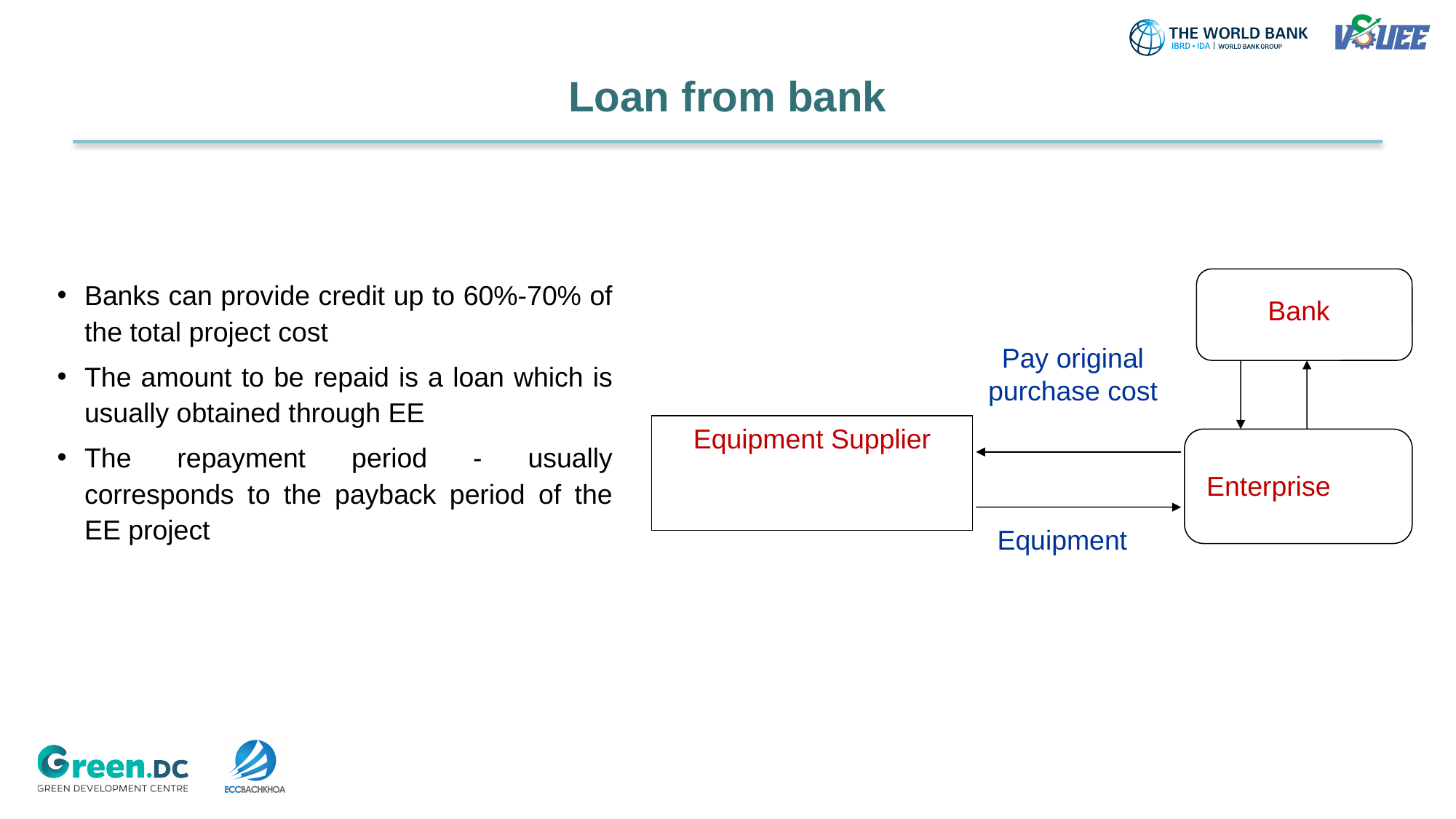

# Loan from bank

Bank
Pay original purchase cost

Equipment Supplier

Enterprise

Equipment
Banks can provide credit up to 60%-70% of the total project cost
The amount to be repaid is a loan which is usually obtained through EE
The repayment period - usually corresponds to the payback period of the EE project